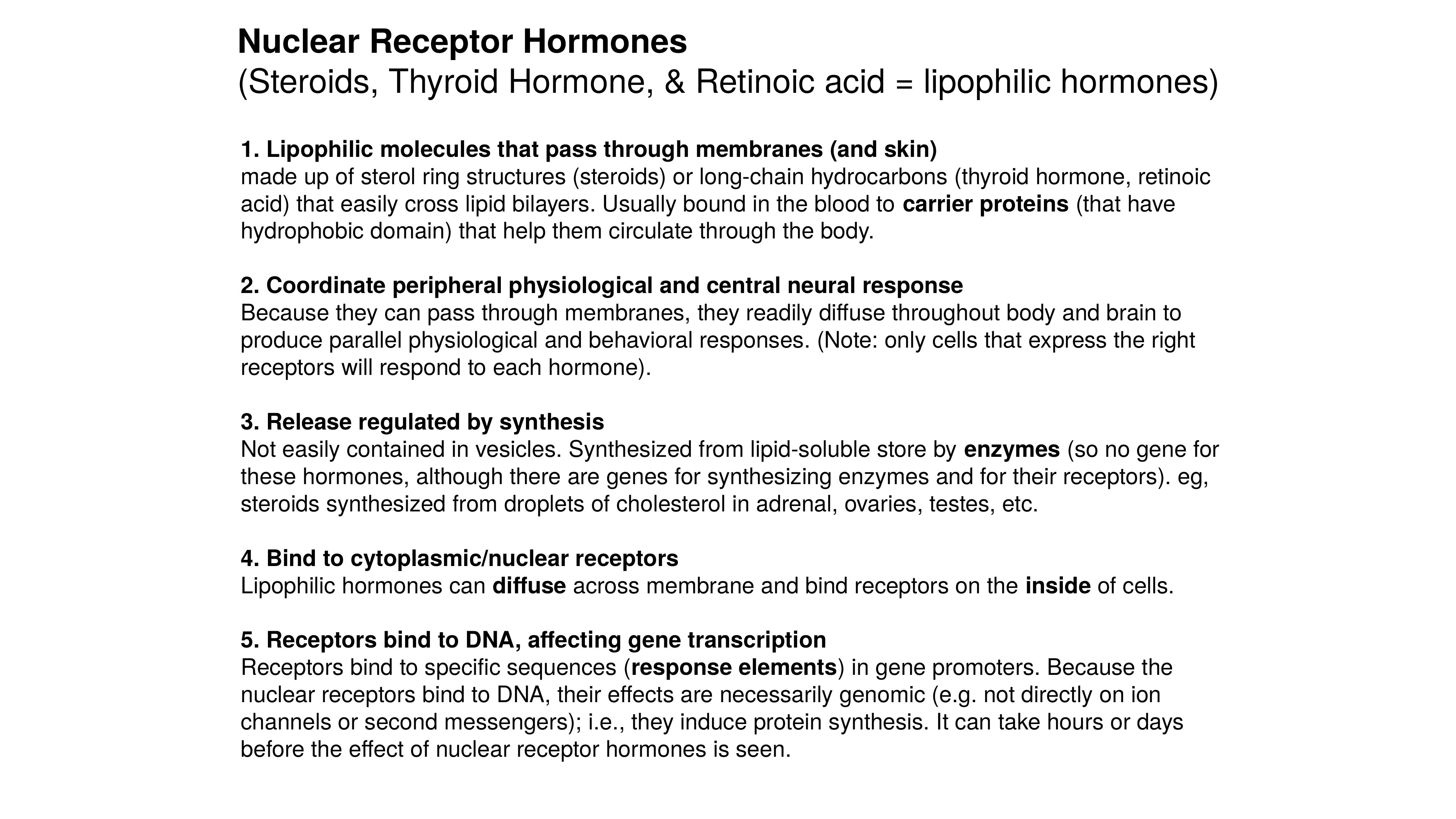

Nuclear Receptor Hormones
(Steroids, Thyroid Hormone, & Retinoic acid = lipophilic hormones)
1. Lipophilic molecules that pass through membranes (and skin)
made up of sterol ring structures (steroids) or long-chain hydrocarbons (thyroid hormone, retinoic acid) that easily cross lipid bilayers. Usually bound in the blood to carrier proteins (that have hydrophobic domain) that help them circulate through the body.

2. Coordinate peripheral physiological and central neural response
Because they can pass through membranes, they readily diffuse throughout body and brain to produce parallel physiological and behavioral responses. (Note: only cells that express the right receptors will respond to each hormone).

3. Release regulated by synthesis
Not easily contained in vesicles. Synthesized from lipid-soluble store by enzymes (so no gene for these hormones, although there are genes for synthesizing enzymes and for their receptors). eg, steroids synthesized from droplets of cholesterol in adrenal, ovaries, testes, etc.
4. Bind to cytoplasmic/nuclear receptors
Lipophilic hormones can diffuse across membrane and bind receptors on the inside of cells.

5. Receptors bind to DNA, affecting gene transcription
Receptors bind to specific sequences (response elements) in gene promoters. Because the nuclear receptors bind to DNA, their effects are necessarily genomic (e.g. not directly on ion channels or second messengers); i.e., they induce protein synthesis. It can take hours or days before the effect of nuclear receptor hormones is seen.